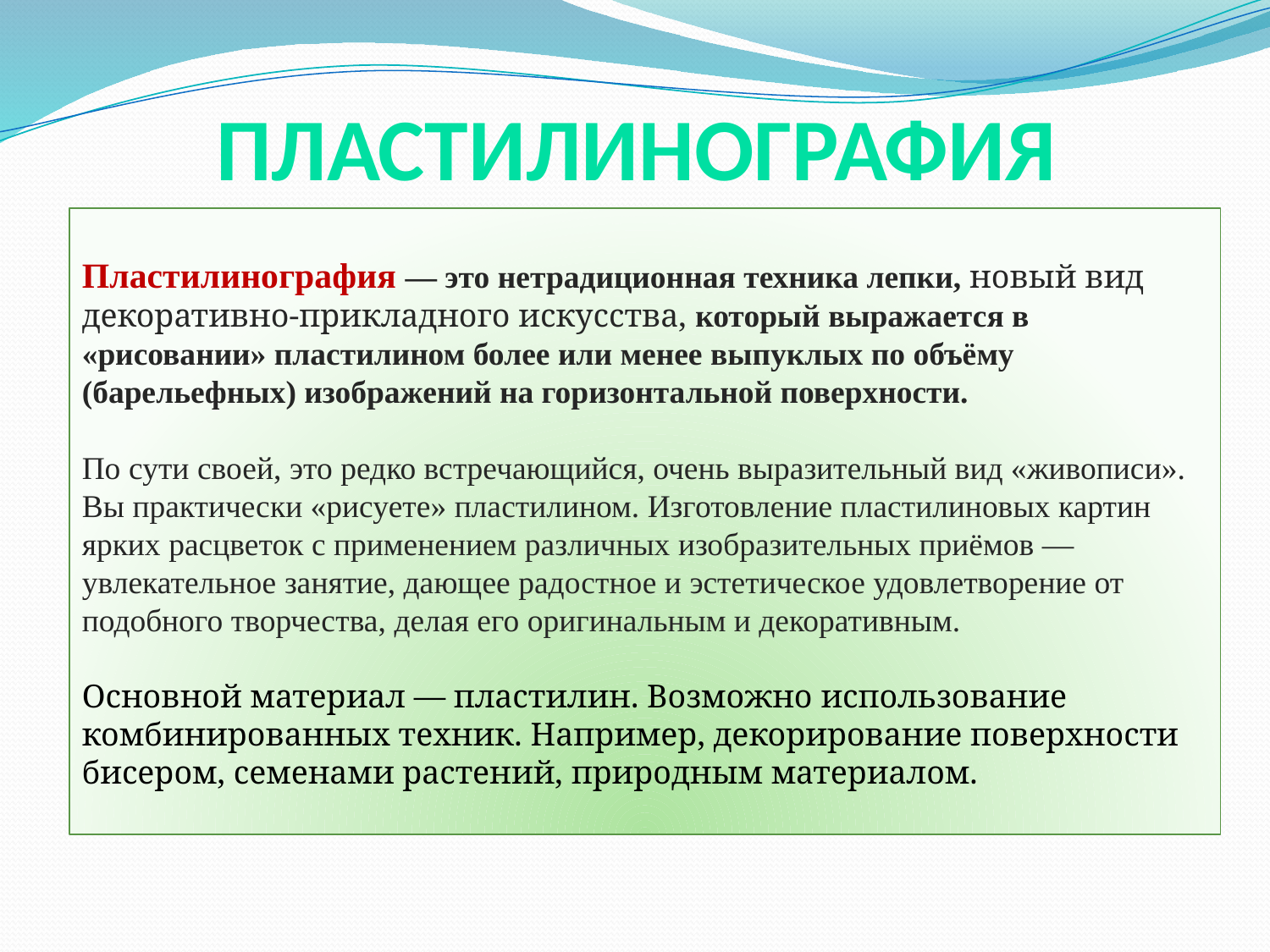

# Пластилинография

Пластилинография — это нетрадиционная техника лепки, новый вид декоративно-прикладного искусства, который выражается в  «рисовании» пластилином более или менее выпуклых по объёму (барельефных) изображений на горизонтальной поверхности.

По сути своей, это редко встречающийся, очень выразительный вид «живописи». Вы практически «рисуете» пластилином. Изготовление пластилиновых картин ярких расцветок с применением различных изобразительных приёмов — увлекательное занятие, дающее радостное и эстетическое удовлетворение от подобного творчества, делая его оригинальным и декоративным.

Основной материал — пластилин. Возможно использование комбинированных техник. Например, декорирование поверхности бисером, семенами растений, природным материалом.